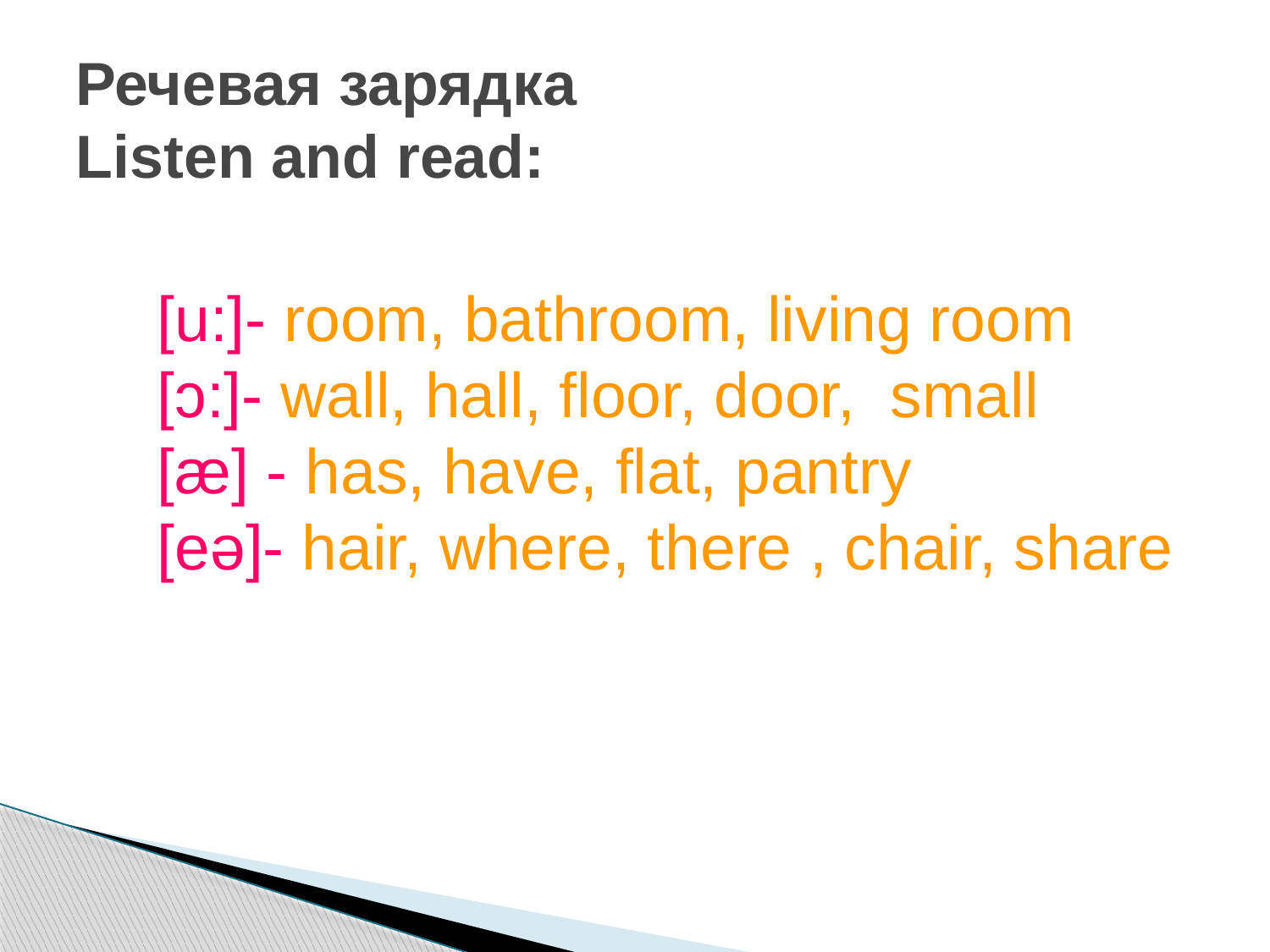

# Речевая зарядка Listen and read:
[u:]- room, bathroom, living room
[ͻ:]- wall, hall, floor, door,  small
[æ] - has, have, flat, pantry
[eә]- hair, where, there , chair, share